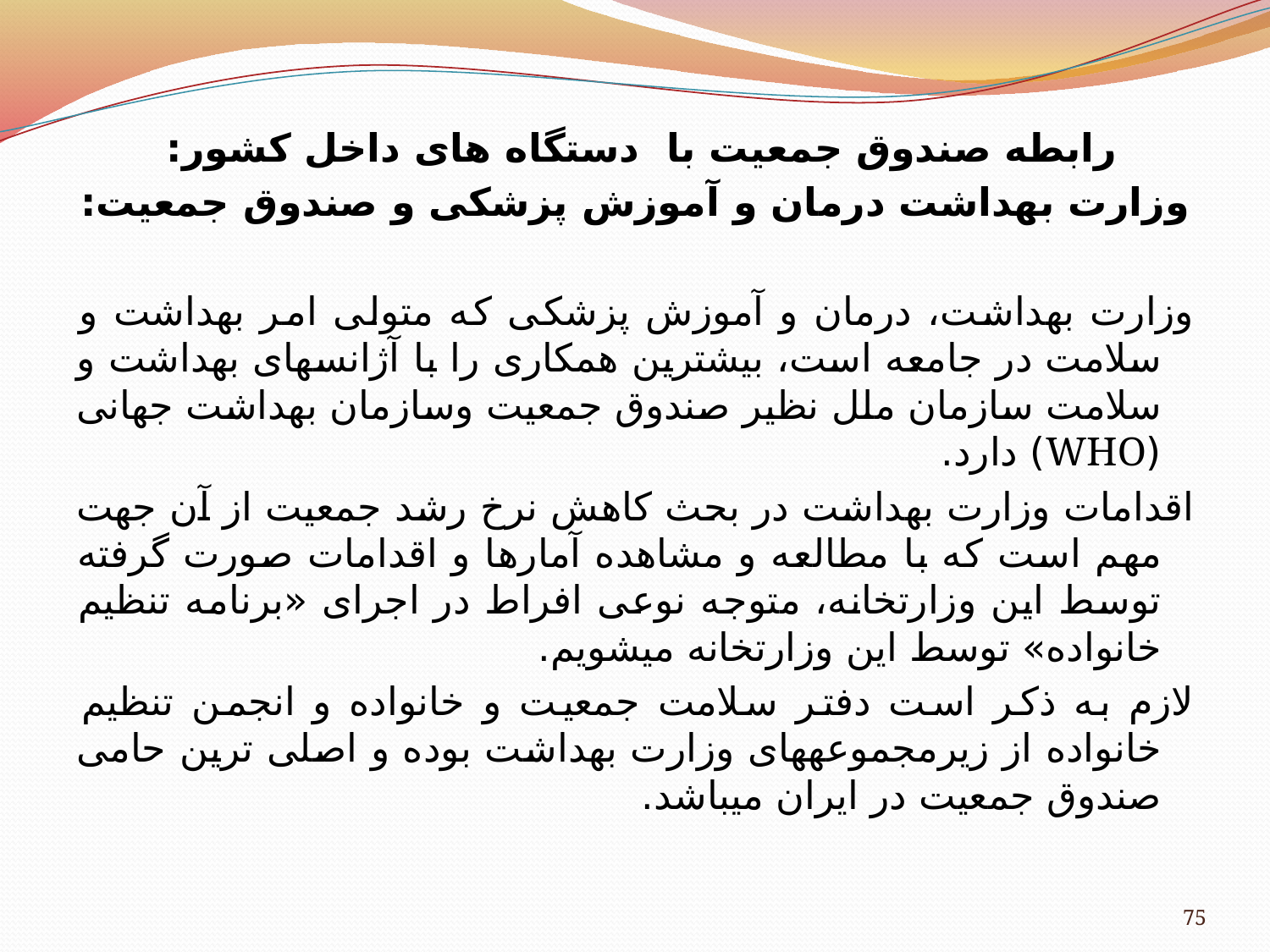

رابطه صندوق جمعیت با  دستگاه های داخل کشور:
وزارت بهداشت درمان و آموزش پزشکی و صندوق جمعیت:

	وزارت بهداشت، درمان و آموزش پزشکی که متولی امر بهداشت و سلامت در جامعه است، بیشترین همکاری را با آژانس­های بهداشت و سلامت سازمان ملل نظیر صندوق جمعیت وسازمان بهداشت جهانی (WHO) دارد.
	اقدامات وزارت بهداشت در بحث کاهش نرخ رشد جمعیت از آن جهت مهم است که با مطالعه و مشاهده آمارها و اقدامات صورت گرفته توسط این وزارتخانه، متوجه نوعی افراط در اجرای «برنامه تنظیم خانواده» توسط این وزارتخانه می­شویم.
	لازم به ذکر است دفتر سلامت جمعیت و خانواده و انجمن تنظیم خانواده از زیرمجموعه­های وزارت بهداشت بوده و اصلی ترین حامی صندوق جمعیت در ایران می­باشد.
75